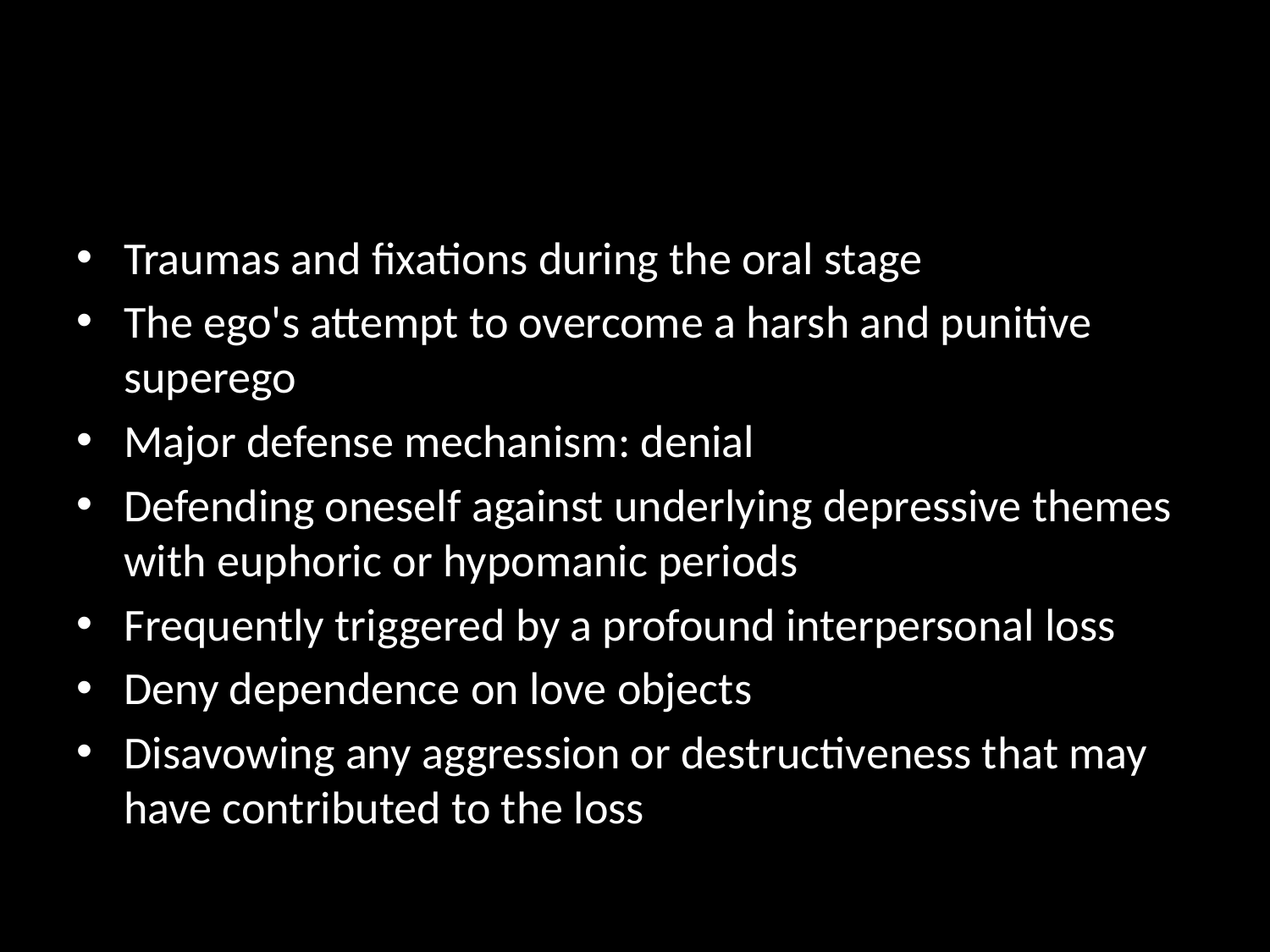

#
Traumas and fixations during the oral stage
The ego's attempt to overcome a harsh and punitive superego
Major defense mechanism: denial
Defending oneself against underlying depressive themes with euphoric or hypomanic periods
Frequently triggered by a profound interpersonal loss
Deny dependence on love objects
Disavowing any aggression or destructiveness that may have contributed to the loss